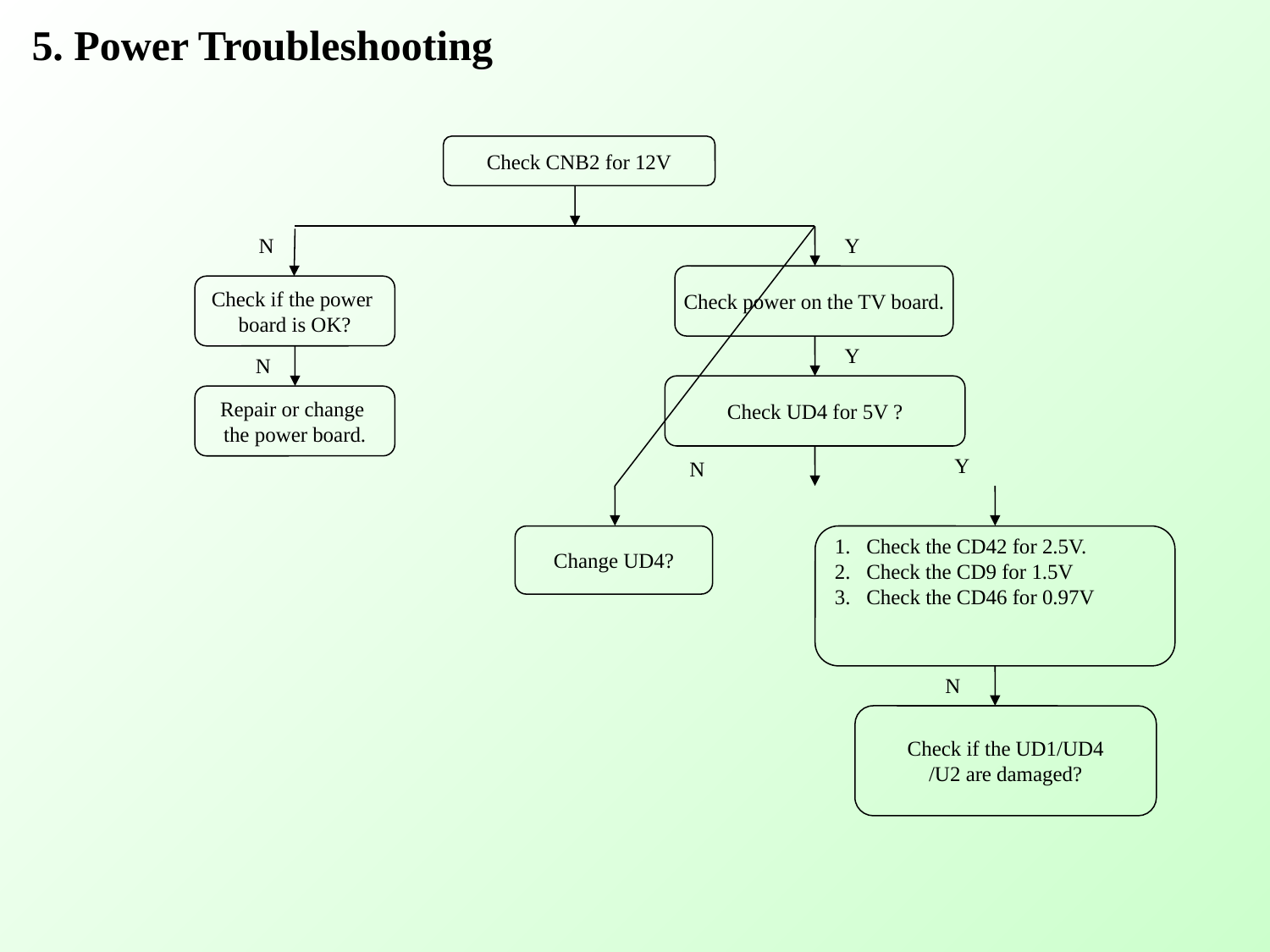

5. Power Troubleshooting
Check CNB2 for 12V

N

Y

Check power on the TV board.
Check if the power
board is OK?

Y
N

Check UD4 for 5V ?
Repair or change
the power board.

Y
N

Change UD4?
Check the CD42 for 2.5V.
2.   Check the CD9 for 1.5V
Check the CD46 for 0.97V

N

Check if the UD1/UD4
/U2 are damaged?